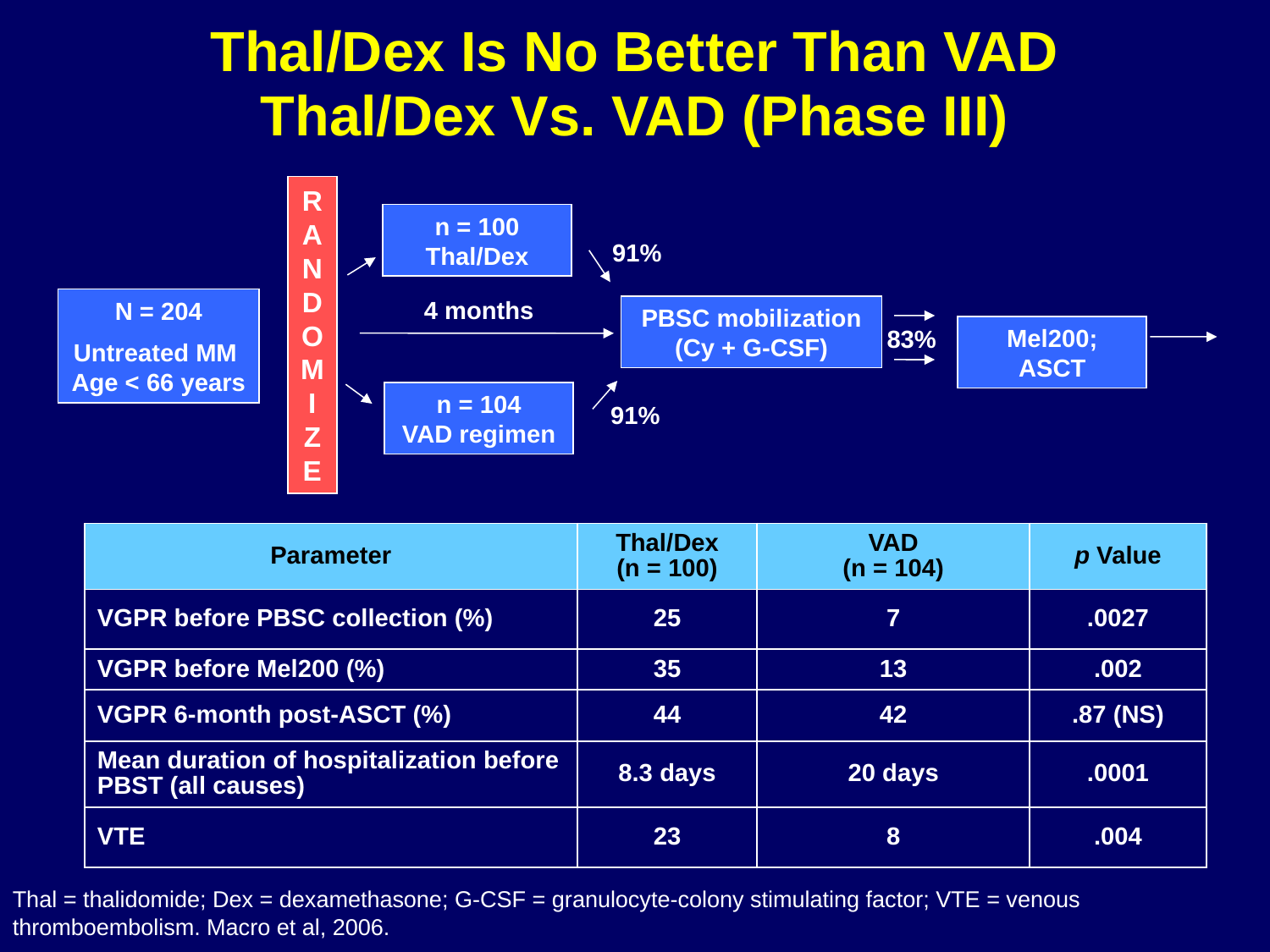

# Thal/Dex Is No Better Than VAD Thal/Dex Vs. VAD (Phase III)
RANDOMIZE
n = 100
Thal/Dex
91%

4 months
N = 204
Untreated MM
Age < 66 years
PBSC mobilization (Cy + G-CSF)

Mel200; ASCT
83%

n = 104
VAD regimen

91%
| Parameter | Thal/Dex (n = 100) | VAD (n = 104) | p Value |
| --- | --- | --- | --- |
| VGPR before PBSC collection (%) | 25 | 7 | .0027 |
| VGPR before Mel200 (%) | 35 | 13 | .002 |
| VGPR 6-month post-ASCT (%) | 44 | 42 | .87 (NS) |
| Mean duration of hospitalization before PBST (all causes) | 8.3 days | 20 days | .0001 |
| VTE | 23 | 8 | .004 |
Thal = thalidomide; Dex = dexamethasone; G-CSF = granulocyte-colony stimulating factor; VTE = venous thromboembolism. Macro et al, 2006.